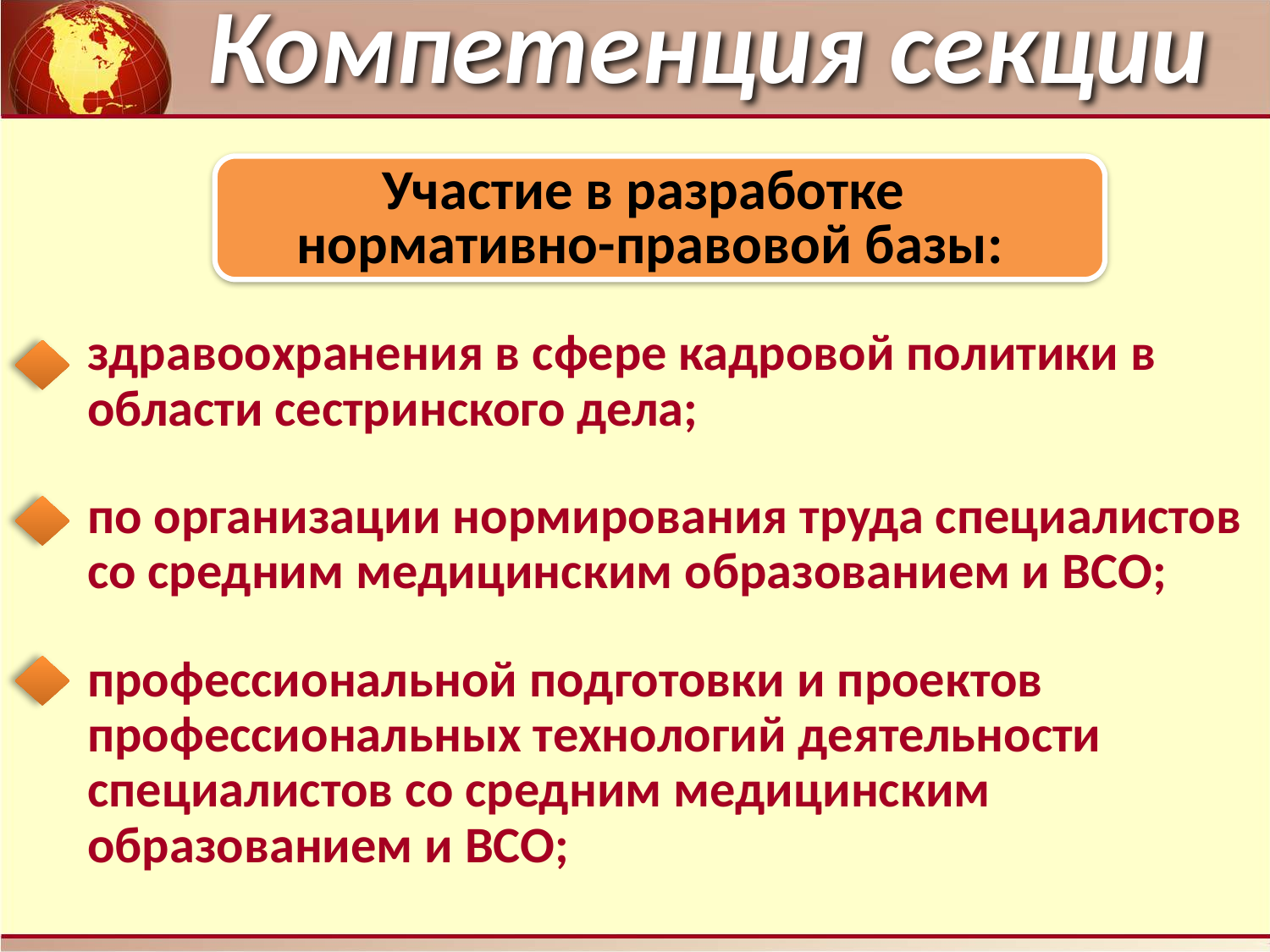

Компетенция секции

Участие в разработке
нормативно-правовой базы:
здравоохранения в сфере кадровой политики в области сестринского дела;
по организации нормирования труда специалистов со средним медицинским образованием и ВСО;
профессиональной подготовки и проектов профессиональных технологий деятельности специалистов со средним медицинским образованием и ВСО;